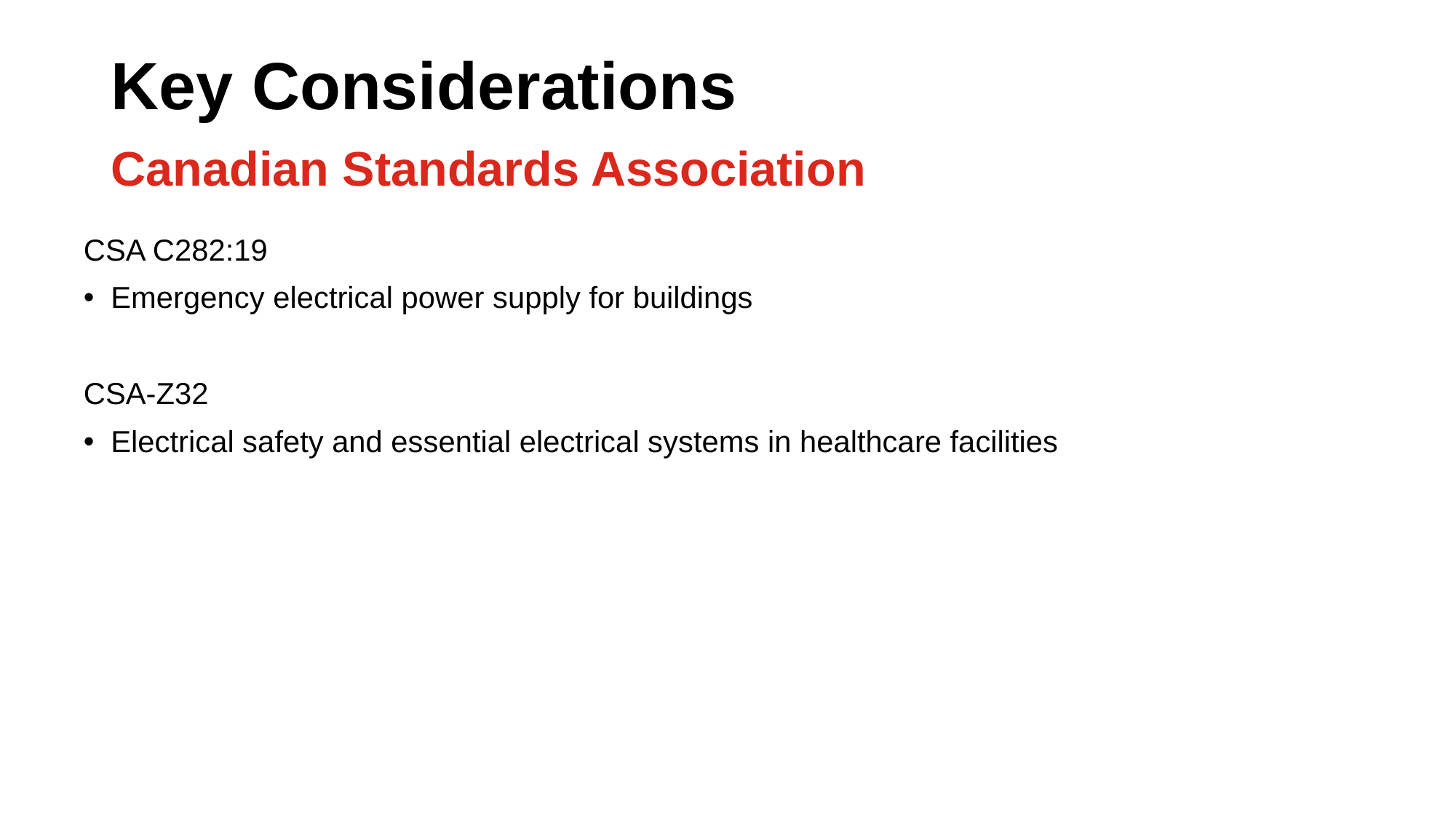

# Key Considerations Canadian Standards Association
CSA C282:19
Emergency electrical power supply for buildings

CSA-Z32
Electrical safety and essential electrical systems in healthcare facilities